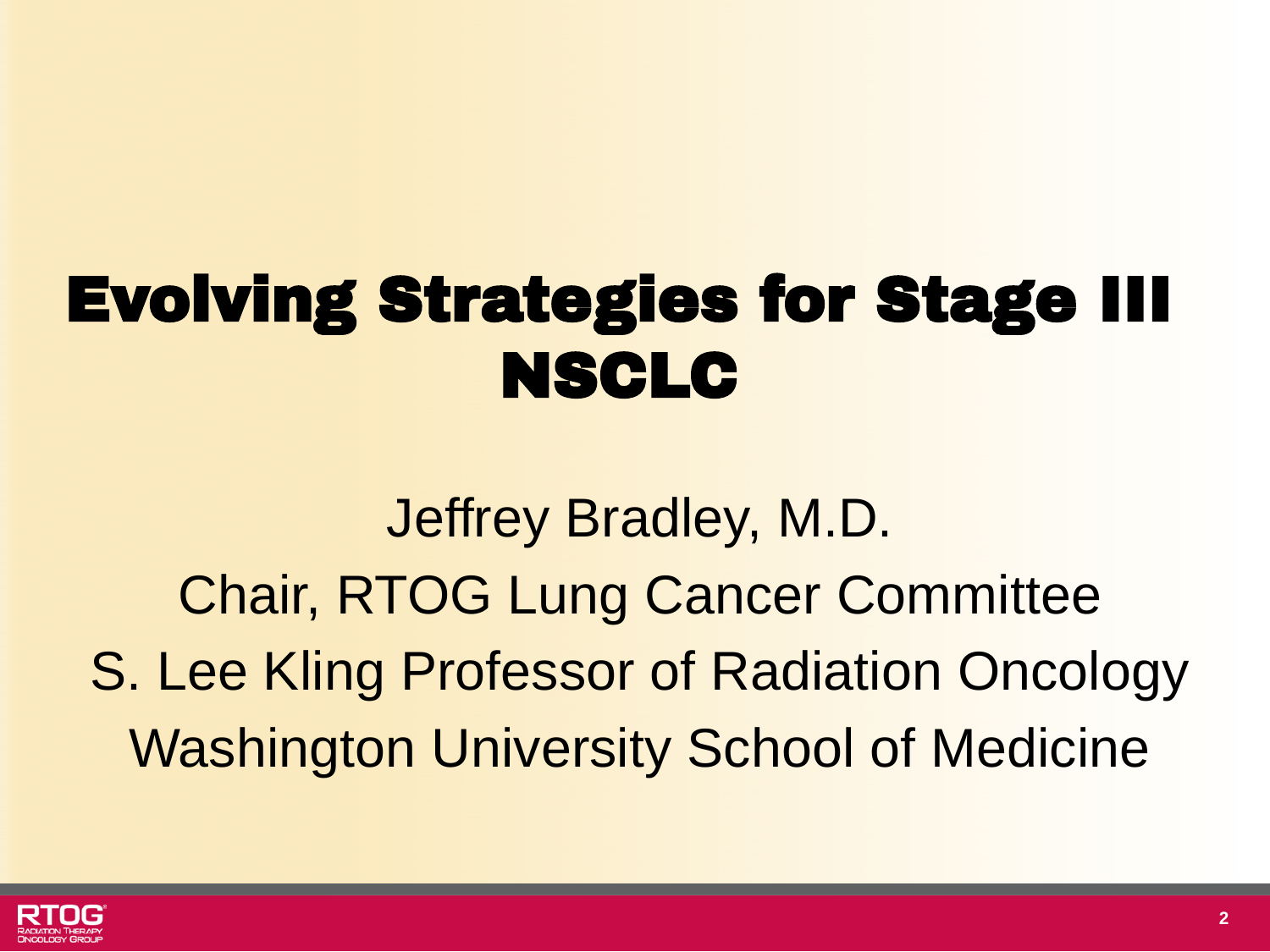

# Evolving Strategies for Stage III NSCLC
Jeffrey Bradley, M.D.
Chair, RTOG Lung Cancer Committee
S. Lee Kling Professor of Radiation Oncology
Washington University School of Medicine